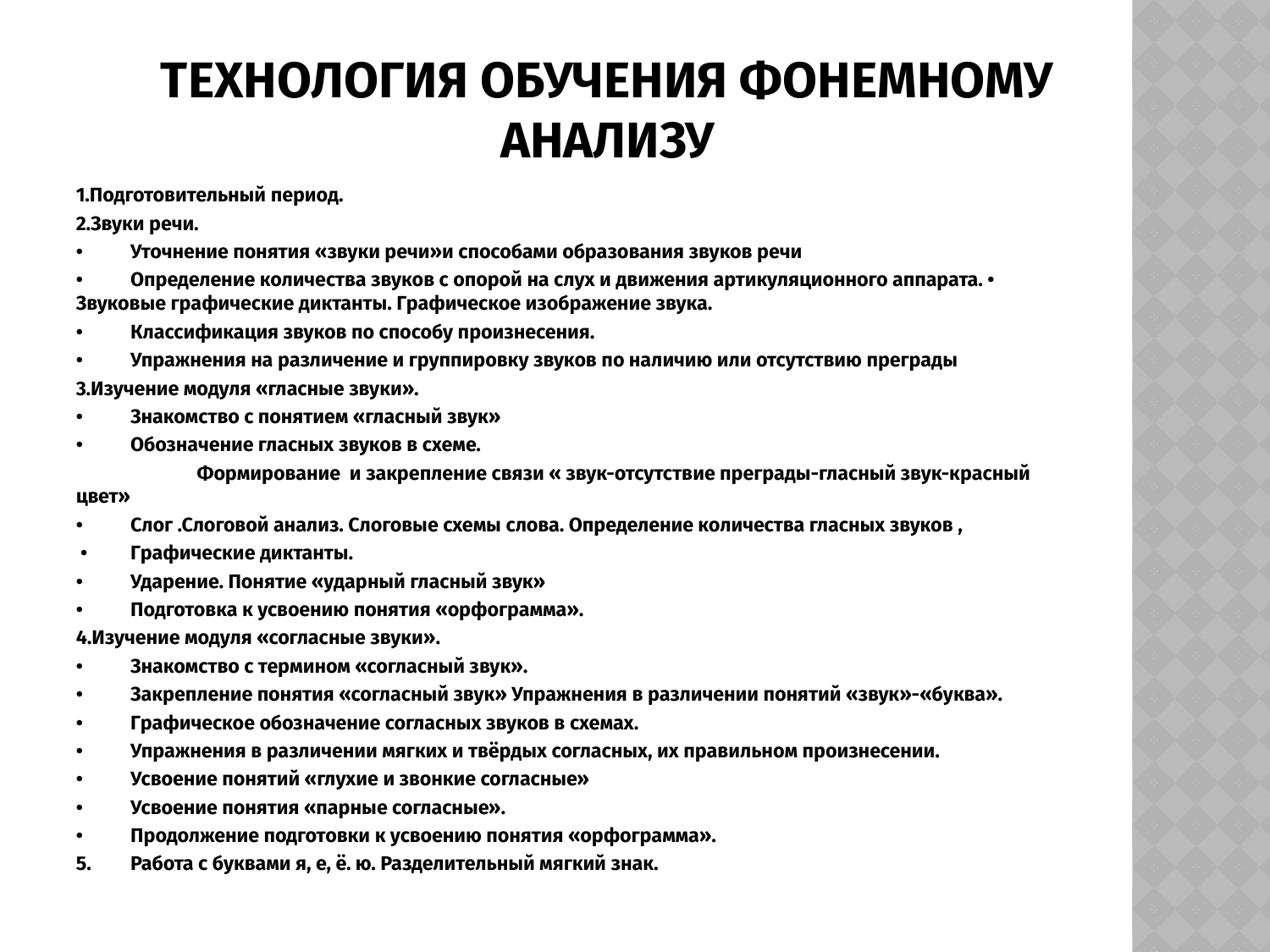

# Технология обучения фонемному анализу
1.Подготовительный период.
2.Звуки речи.
•	Уточнение понятия «звуки речи»и способами образования звуков речи
•	Определение количества звуков с опорой на слух и движения артикуляционного аппарата. •	Звуковые графические диктанты. Графическое изображение звука.
•	Классификация звуков по способу произнесения.
•	Упражнения на различение и группировку звуков по наличию или отсутствию преграды
3.Изучение модуля «гласные звуки».
•	Знакомство с понятием «гласный звук»
•	Обозначение гласных звуков в схеме.
                          Формирование  и закрепление связи « звук-отсутствие преграды-гласный звук-красный цвет»
•	Слог .Слоговой анализ. Слоговые схемы слова. Определение количества гласных звуков ,
 •	Графические диктанты.
•	Ударение. Понятие «ударный гласный звук»
•	Подготовка к усвоению понятия «орфограмма».
4.Изучение модуля «согласные звуки».
•	Знакомство с термином «согласный звук».
•	Закрепление понятия «согласный звук» Упражнения в различении понятий «звук»-«буква».
•	Графическое обозначение согласных звуков в схемах.
•	Упражнения в различении мягких и твёрдых согласных, их правильном произнесении.
•	Усвоение понятий «глухие и звонкие согласные»
•	Усвоение понятия «парные согласные».
•	Продолжение подготовки к усвоению понятия «орфограмма».
5.	Работа с буквами я, е, ё. ю. Разделительный мягкий знак.